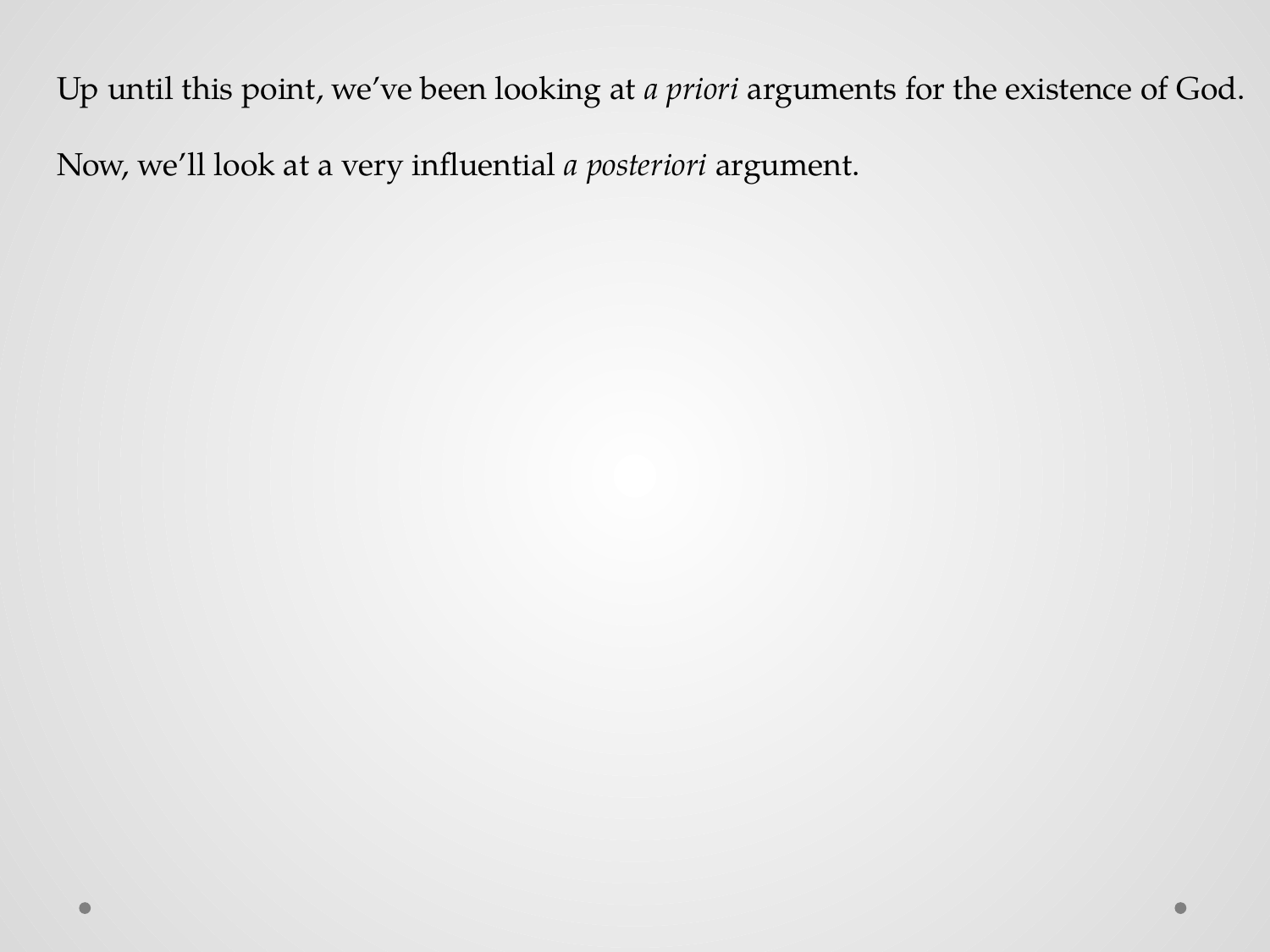

Up until this point, we’ve been looking at a priori arguments for the existence of God.

Now, we’ll look at a very influential a posteriori argument.